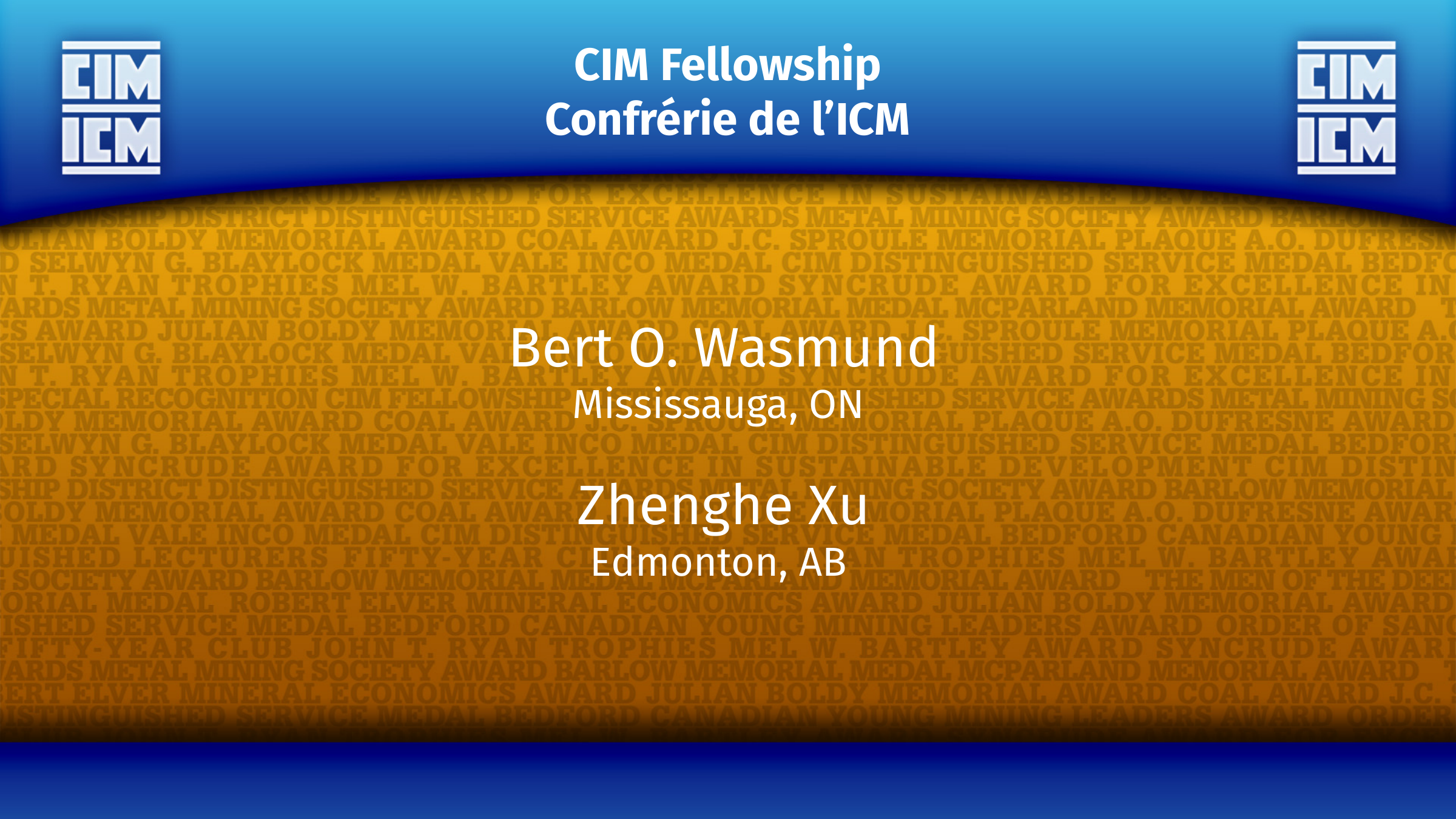

CIM Fellowship
Confrérie de l’ICM
Bert O. Wasmund
Mississauga, ON

Zhenghe Xu
Edmonton, AB